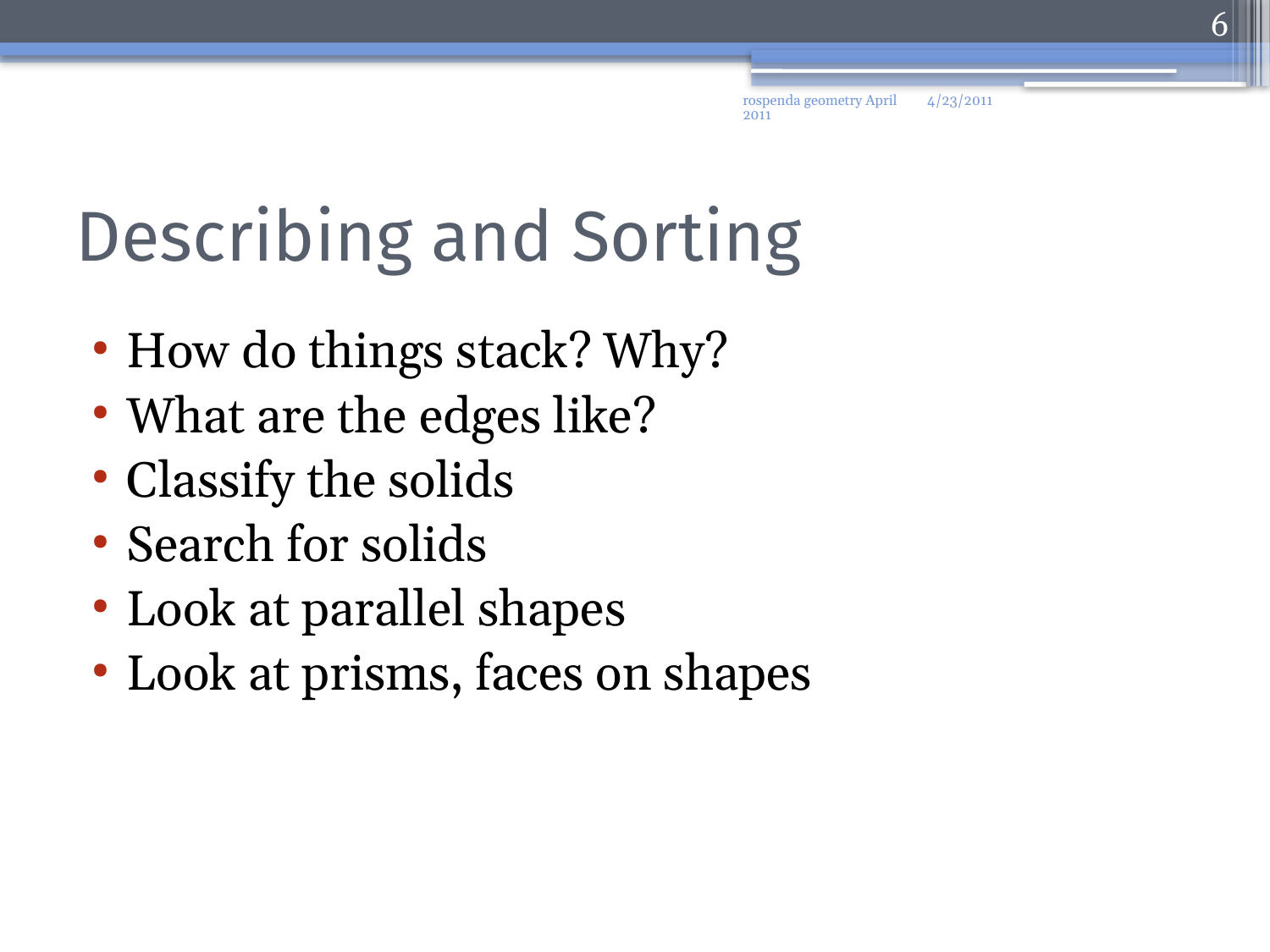

6
rospenda geometry April 2011
4/23/2011
# Describing and Sorting
How do things stack? Why?
What are the edges like?
Classify the solids
Search for solids
Look at parallel shapes
Look at prisms, faces on shapes